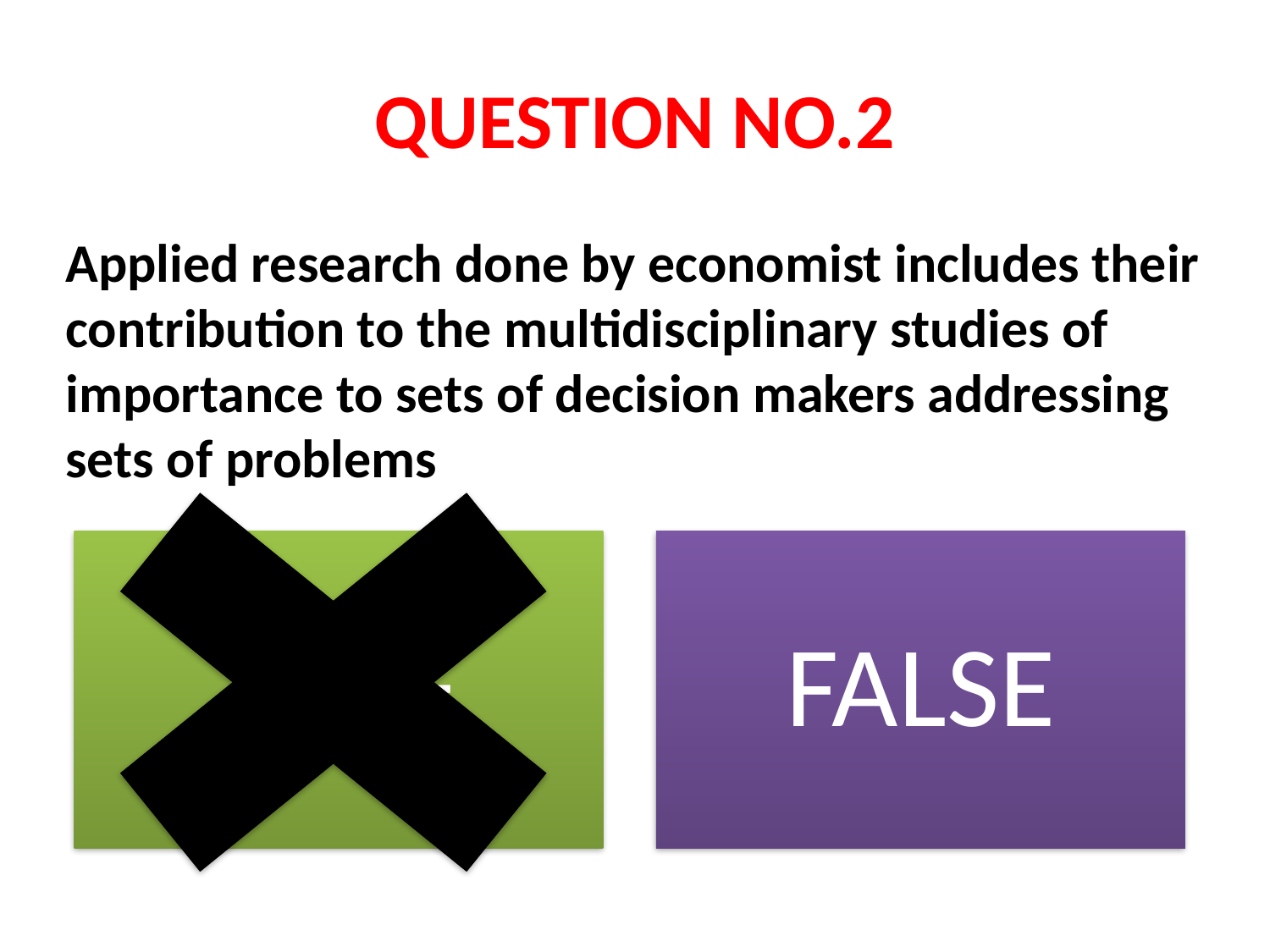

# QUESTION NO.2
Applied research done by economist includes their contribution to the multidisciplinary studies of importance to sets of decision makers addressing sets of problems

TRUE
FALSE